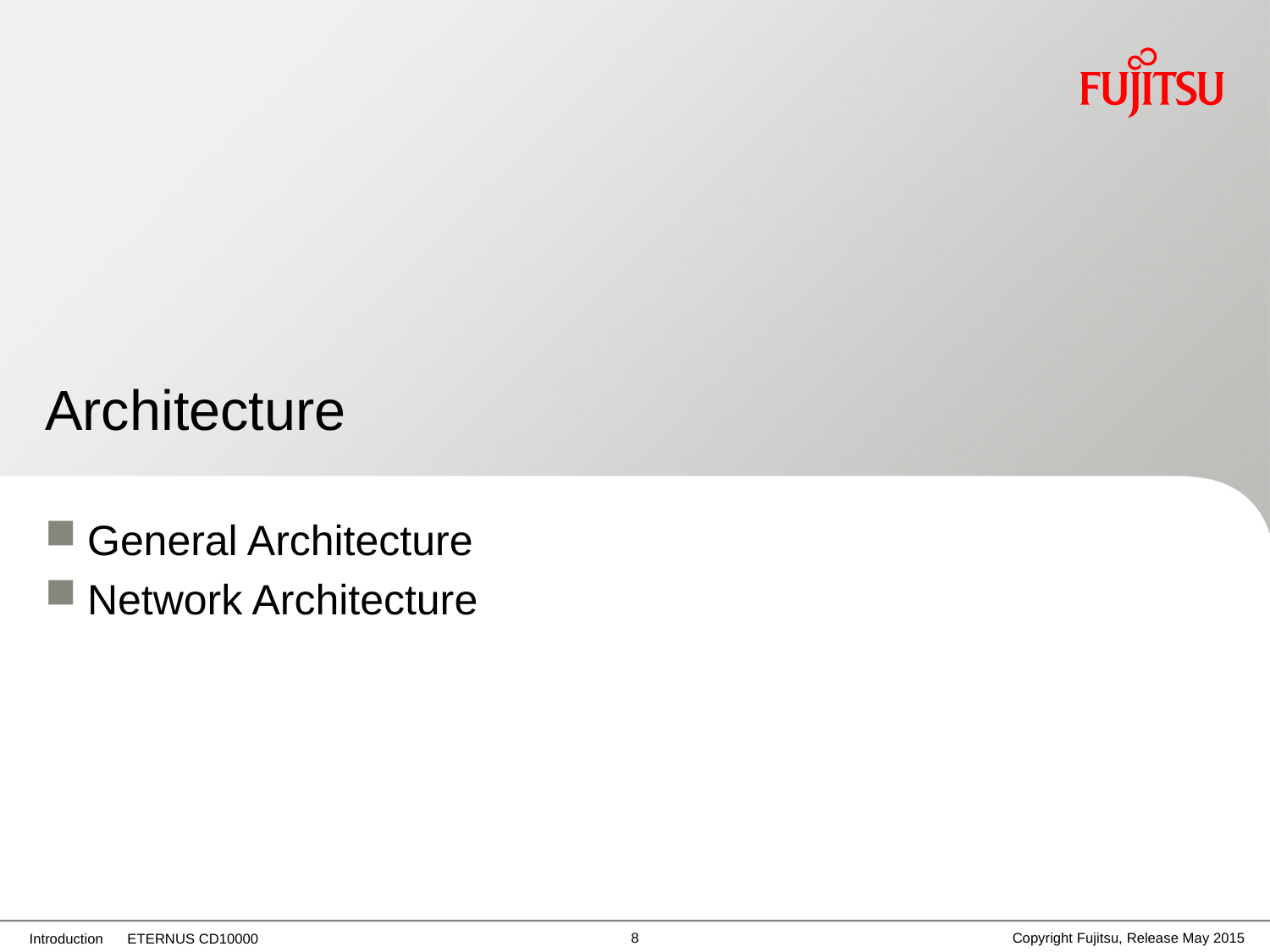

# Architecture
General Architecture
Network Architecture
8
Copyright Fujitsu, Release May 2015
Introduction      ETERNUS CD10000